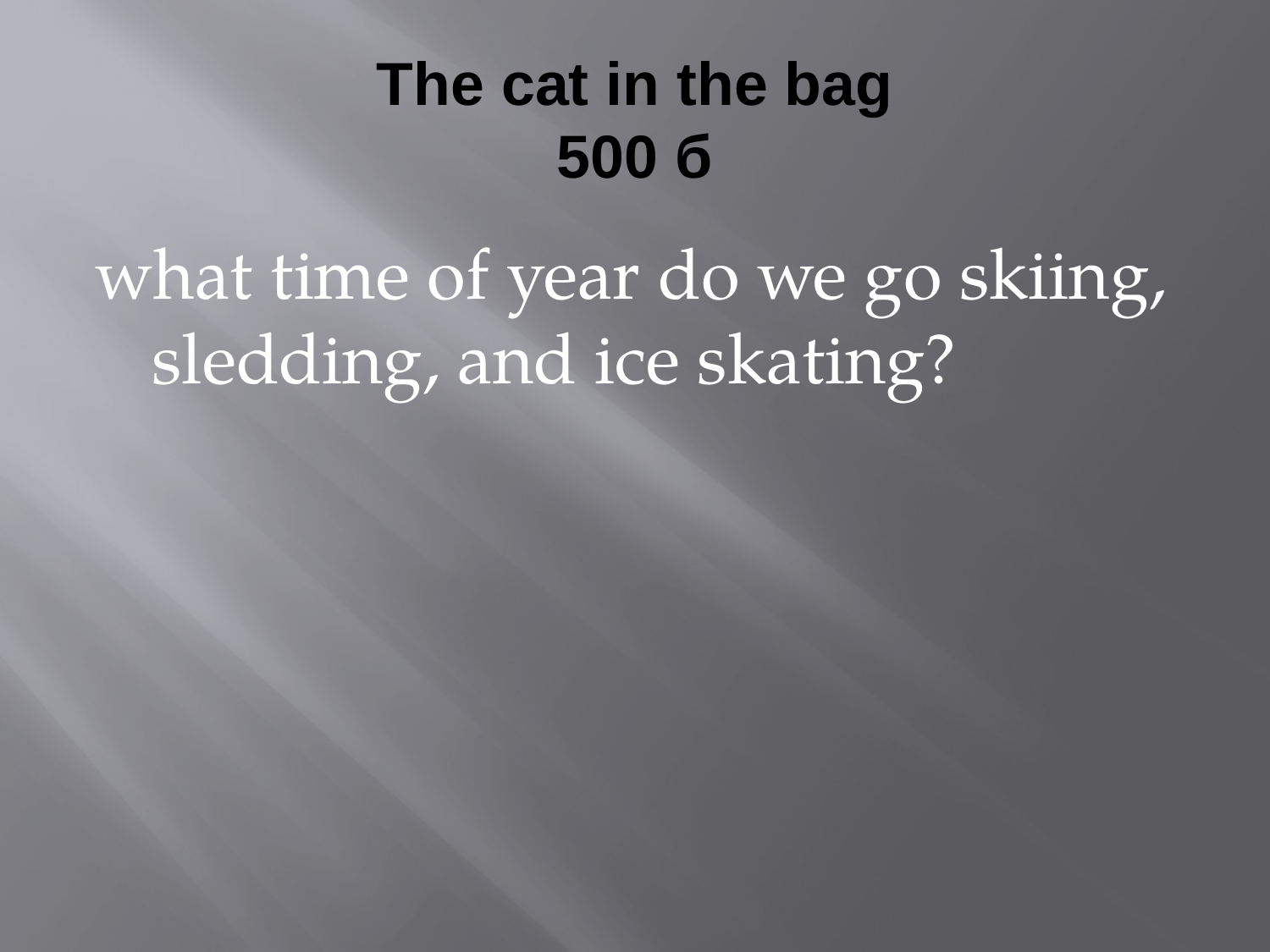

# The cat in the bag 500 б
what time of year do we go skiing, sledding, and ice skating?